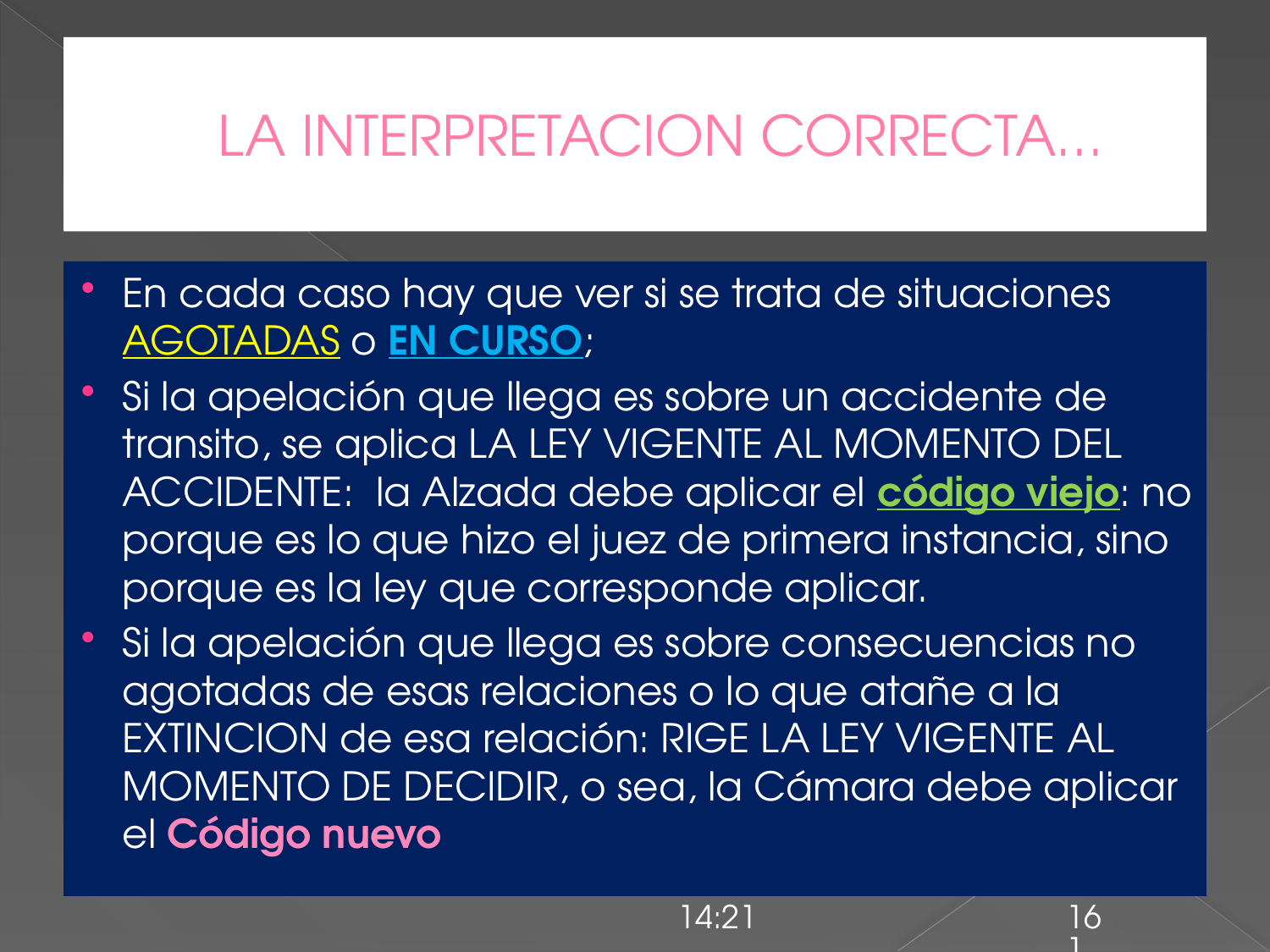

# LA INTERPRETACION CORRECTA…
En cada caso hay que ver si se trata de situaciones AGOTADAS o EN CURSO;
Si la apelación que llega es sobre un accidente de transito, se aplica LA LEY VIGENTE AL MOMENTO DEL ACCIDENTE:  la Alzada debe aplicar el código viejo: no porque es lo que hizo el juez de primera instancia, sino porque es la ley que corresponde aplicar.
Si la apelación que llega es sobre consecuencias no agotadas de esas relaciones o lo que atañe a la EXTINCION de esa relación: RIGE LA LEY VIGENTE AL MOMENTO DE DECIDIR, o sea, la Cámara debe aplicar el Código nuevo

14:21
161